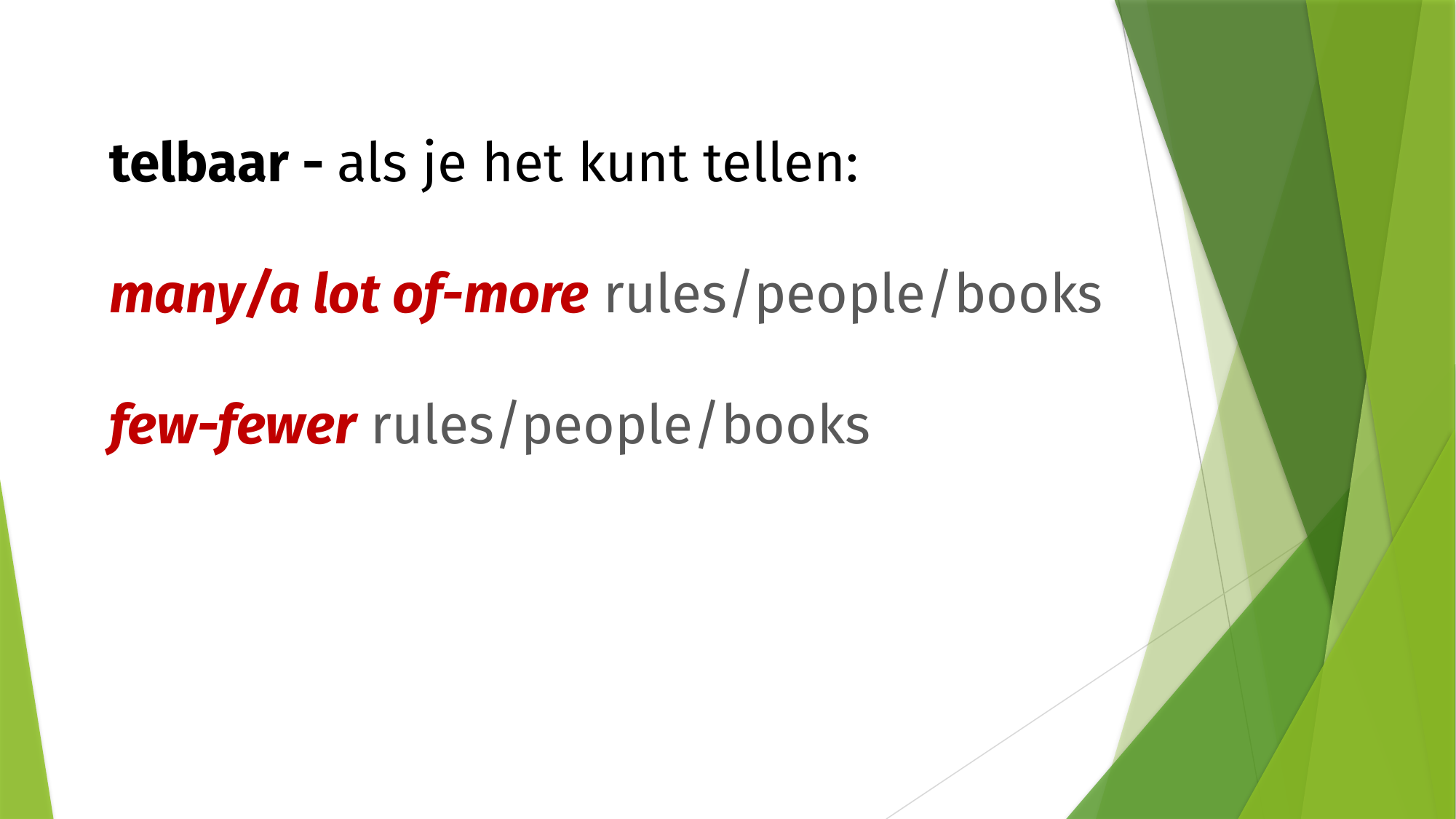

# telbaar - als je het kunt tellen: many/a lot of-more rules/people/books few-fewer rules/people/books